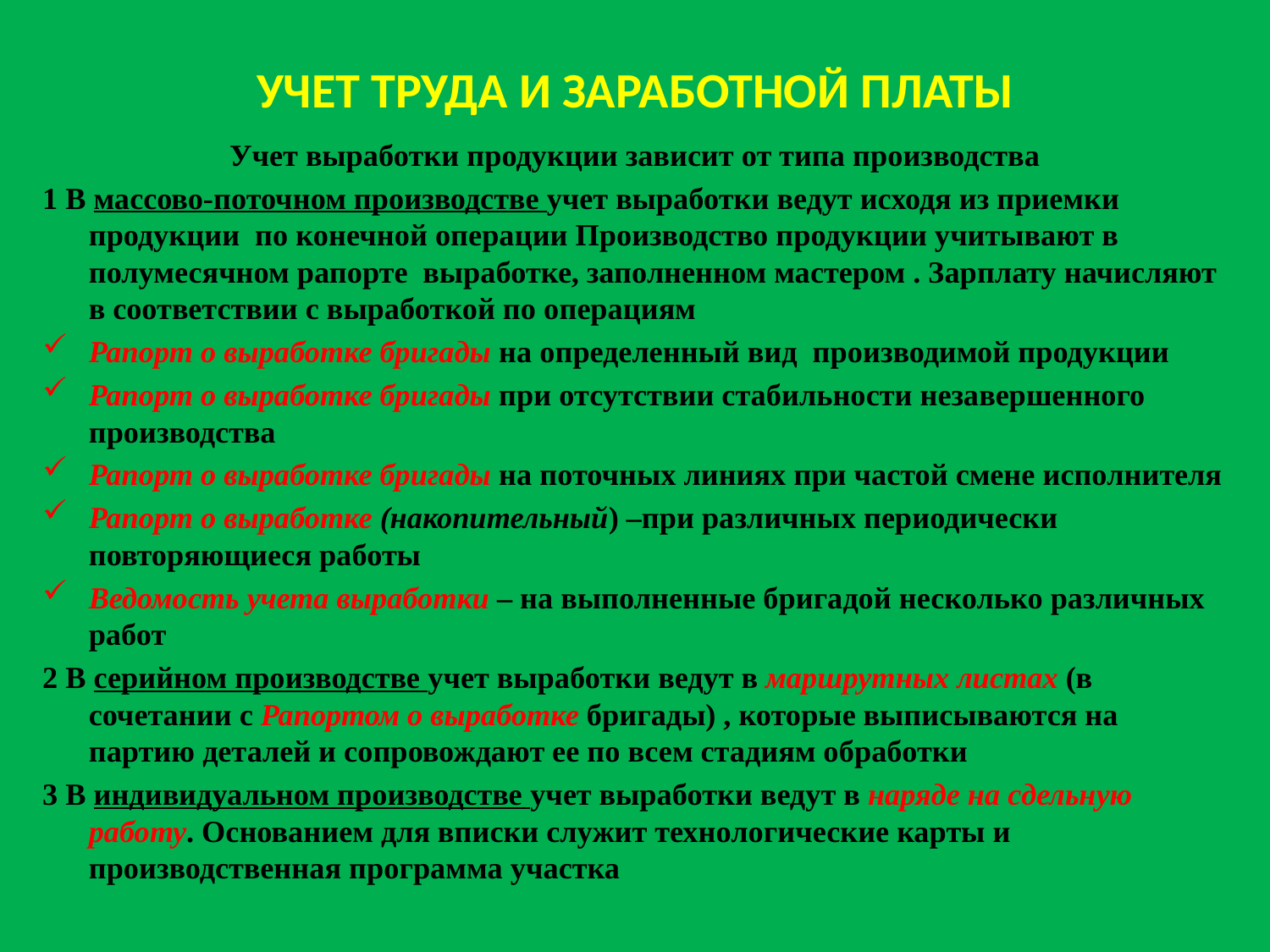

# УЧЕТ ТРУДА И ЗАРАБОТНОЙ ПЛАТЫ
Учет выработки продукции зависит от типа производства
1 В массово-поточном производстве учет выработки ведут исходя из приемки продукции  по конечной операции Производство продукции учитывают в полумесячном рапорте  выработке, заполненном мастером . Зарплату начисляют в соответствии с выработкой по операциям
Рапорт о выработке бригады на определенный вид  производимой продукции
Рапорт о выработке бригады при отсутствии стабильности незавершенного производства
Рапорт о выработке бригады на поточных линиях при частой смене исполнителя
Рапорт о выработке (накопительный) –при различных периодически повторяющиеся работы
Ведомость учета выработки – на выполненные бригадой несколько различных работ
2 В серийном производстве учет выработки ведут в маршрутных листах (в сочетании с Рапортом о выработке бригады) , которые выписываются на партию деталей и сопровождают ее по всем стадиям обработки
3 В индивидуальном производстве учет выработки ведут в наряде на сдельную работу. Основанием для вписки служит технологические карты и производственная программа участка